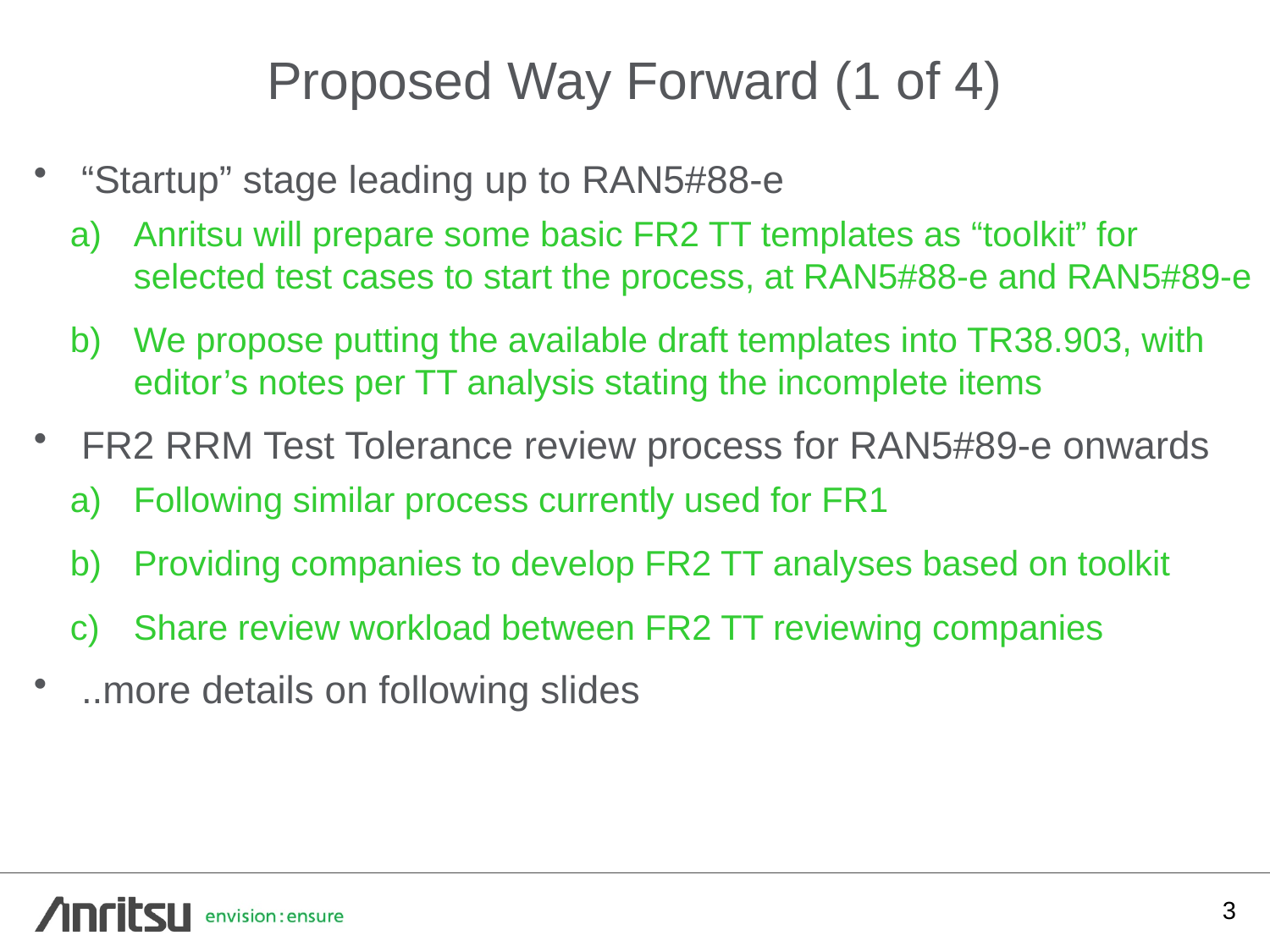

# Proposed Way Forward (1 of 4)
“Startup” stage leading up to RAN5#88-e
Anritsu will prepare some basic FR2 TT templates as “toolkit” for selected test cases to start the process, at RAN5#88-e and RAN5#89-e
We propose putting the available draft templates into TR38.903, with editor’s notes per TT analysis stating the incomplete items
FR2 RRM Test Tolerance review process for RAN5#89-e onwards
Following similar process currently used for FR1
Providing companies to develop FR2 TT analyses based on toolkit
Share review workload between FR2 TT reviewing companies
..more details on following slides

3